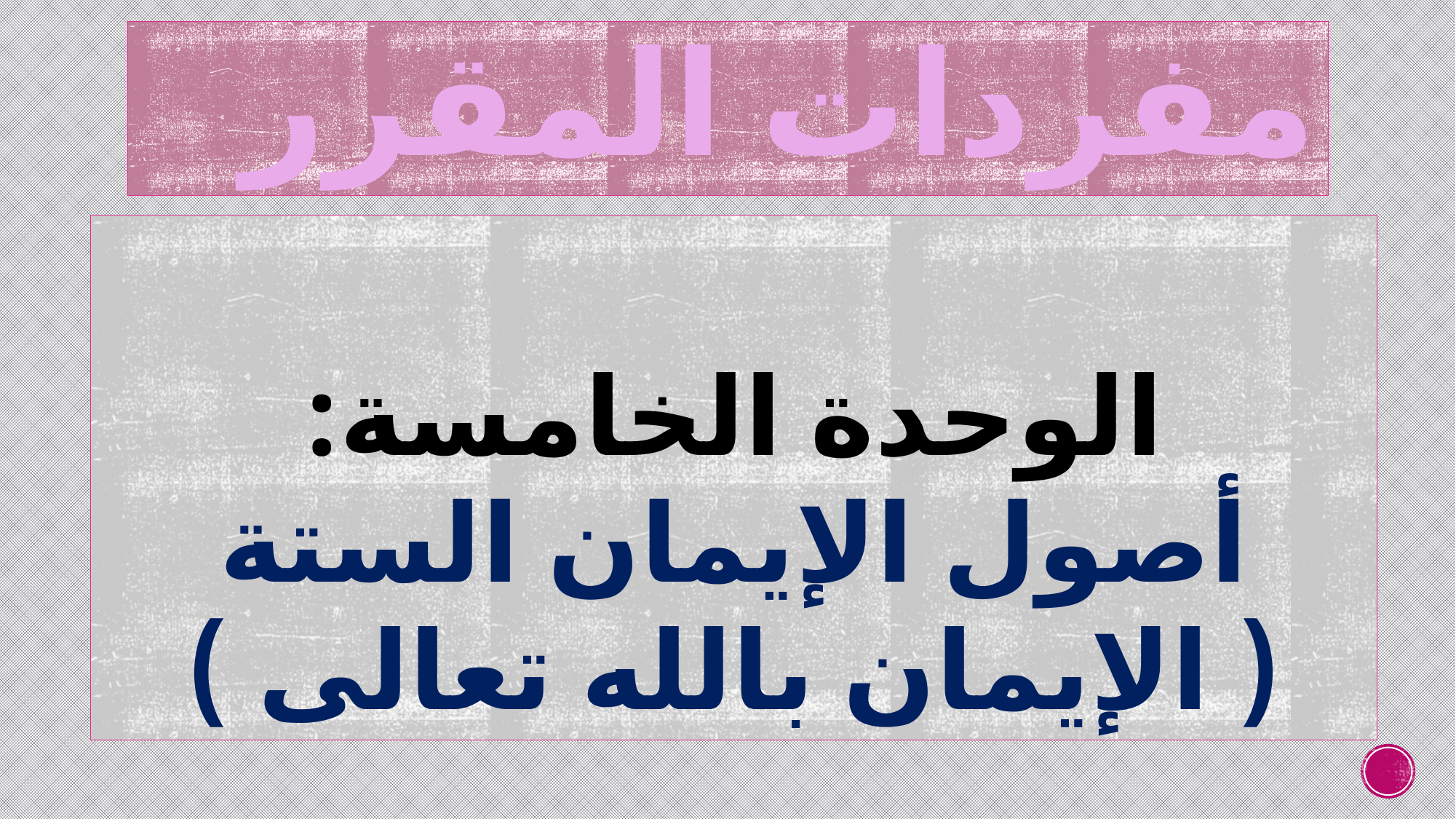

# مفردات المقرر

الوحدة الخامسة:
أصول الإيمان الستة
( الإيمان بالله تعالى )